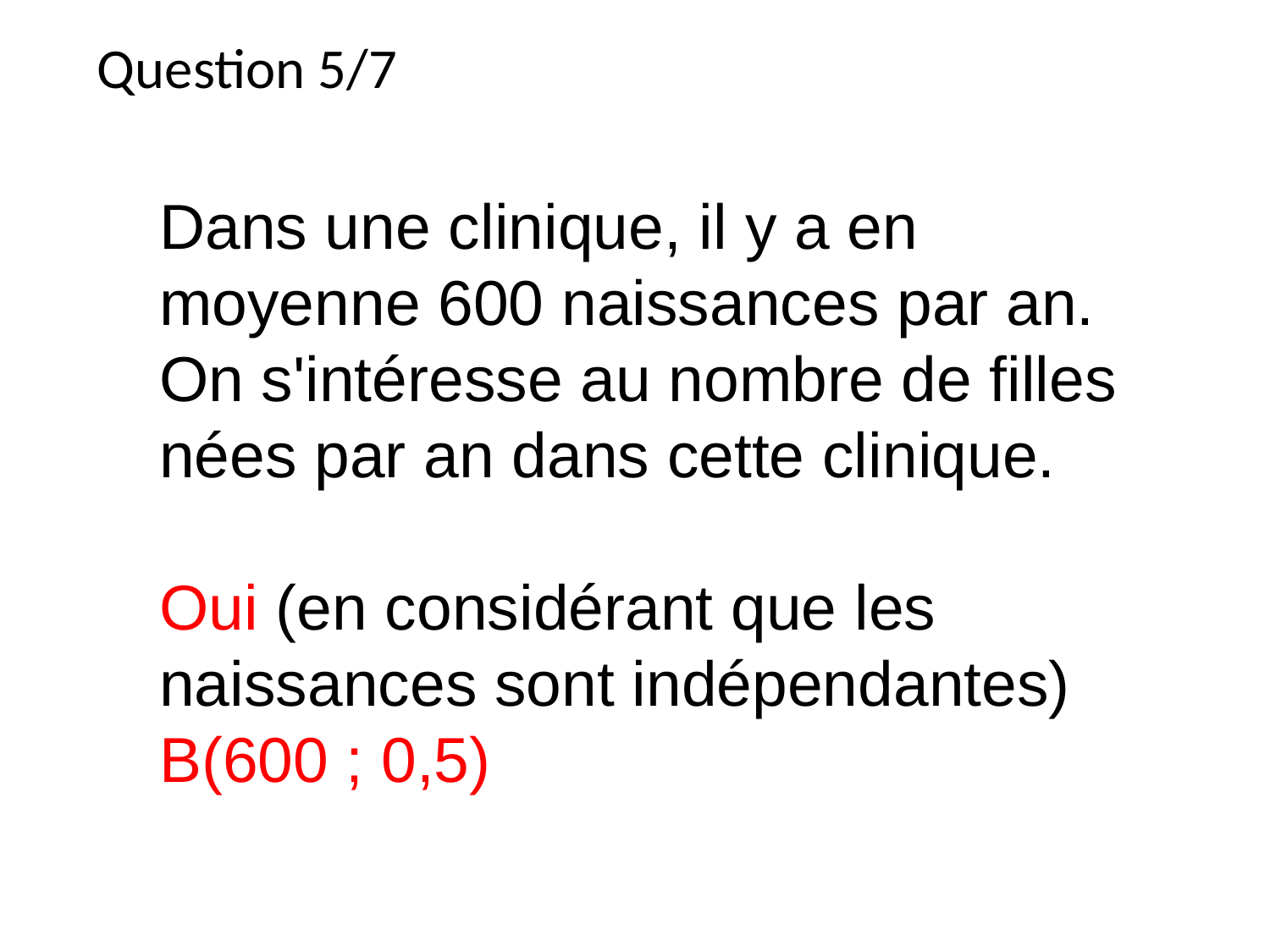

Question 5/7
Dans une clinique, il y a en moyenne 600 naissances par an. On s'intéresse au nombre de filles nées par an dans cette clinique.

Oui (en considérant que les naissances sont indépendantes)
B(600 ; 0,5)